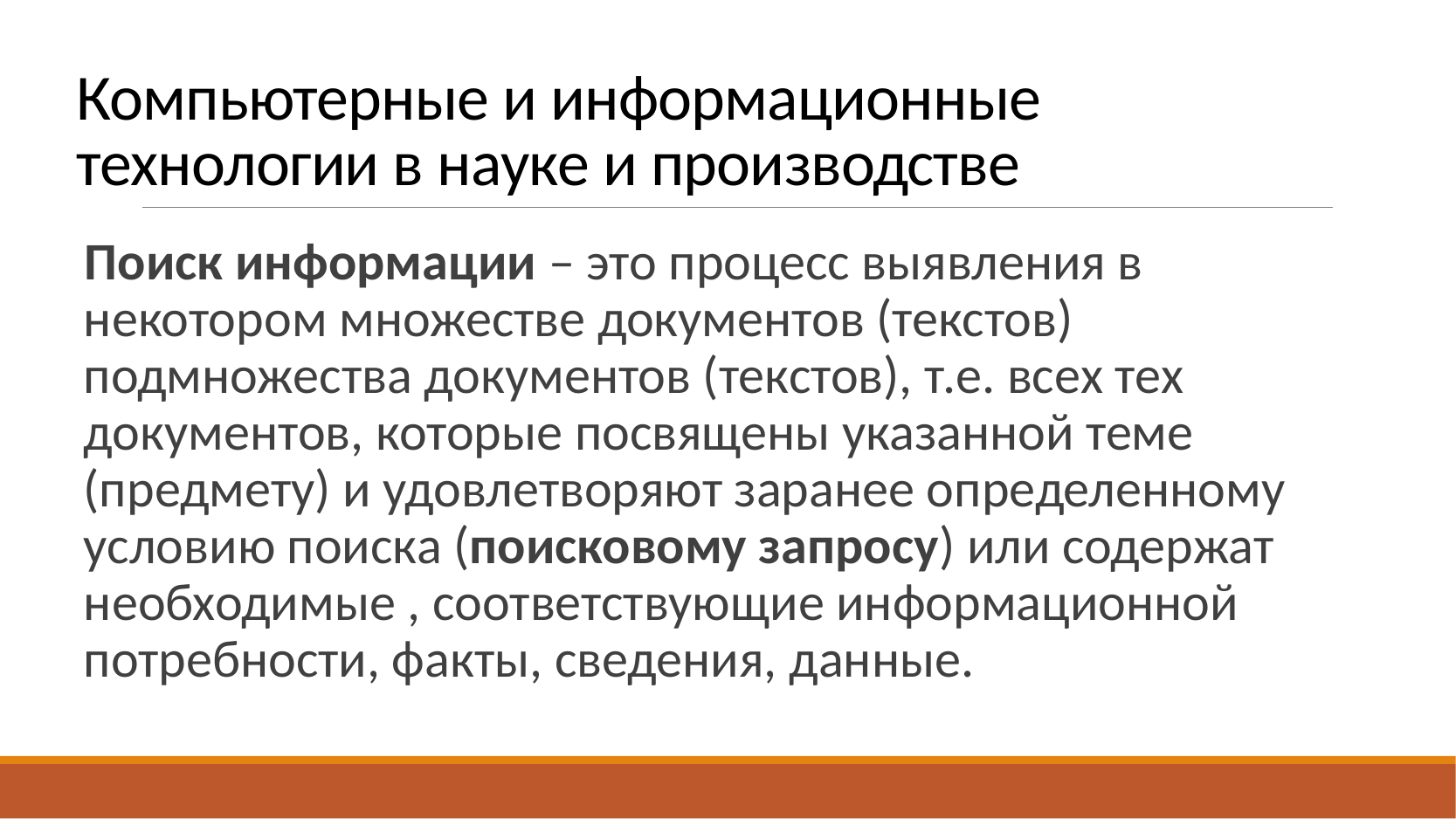

# Компьютерные и информационные технологии в науке и производстве
Поиск информации – это процесс выявления в некотором множестве документов (текстов) подмножества документов (текстов), т.е. всех тех документов, которые посвящены указанной теме (предмету) и удовлетворяют заранее определенному условию поиска (поисковому запросу) или содержат необходимые , соответствующие информационной потребности, факты, сведения, данные.